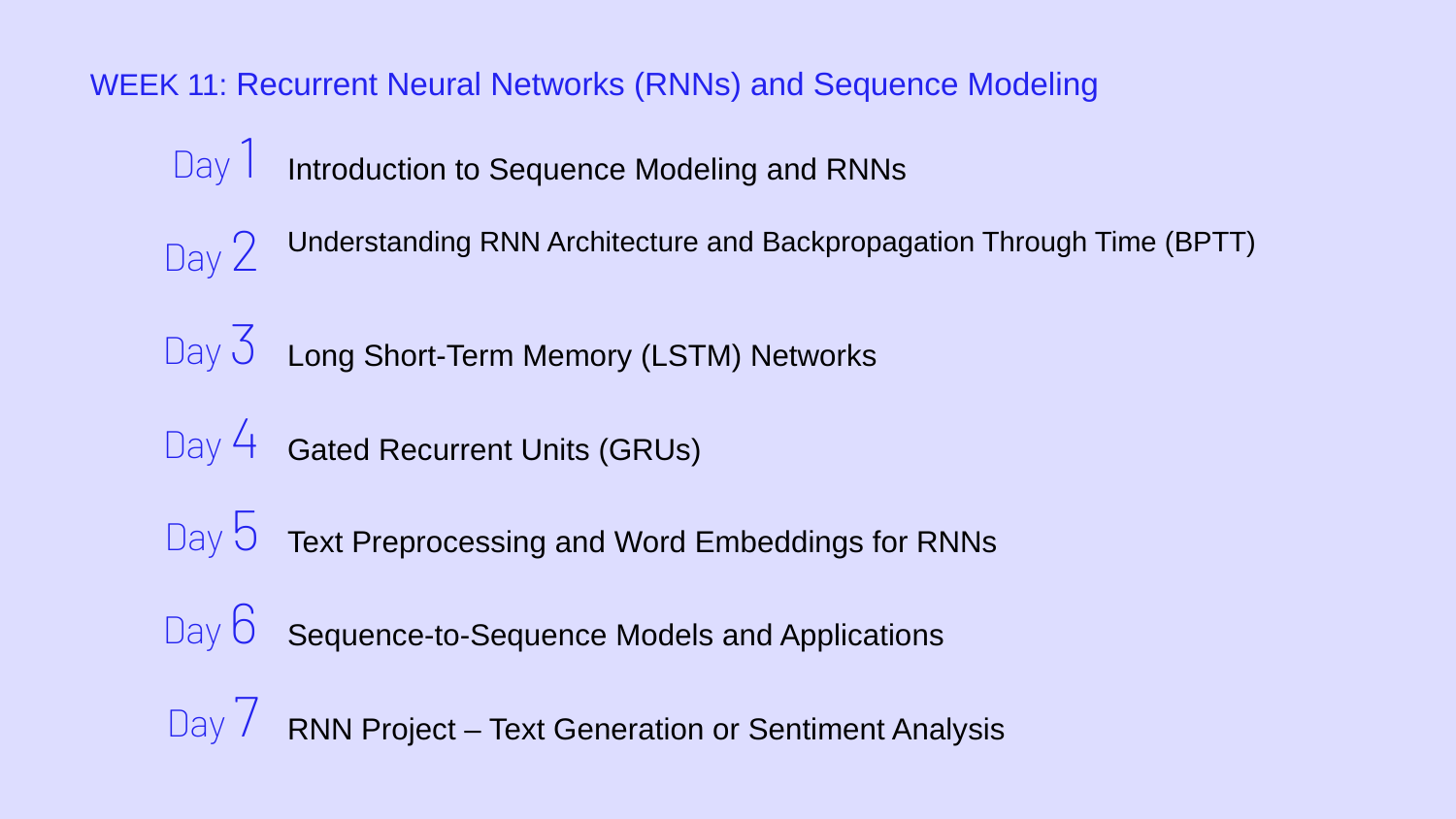

WEEK 11: Recurrent Neural Networks (RNNs) and Sequence Modeling
Day 1
Introduction to Sequence Modeling and RNNs
Understanding RNN Architecture and Backpropagation Through Time (BPTT)
Day 2
Day 3
Long Short-Term Memory (LSTM) Networks
Day 4
Gated Recurrent Units (GRUs)
Day 5
Text Preprocessing and Word Embeddings for RNNs
Day 6
Sequence-to-Sequence Models and Applications
Day 7
RNN Project – Text Generation or Sentiment Analysis